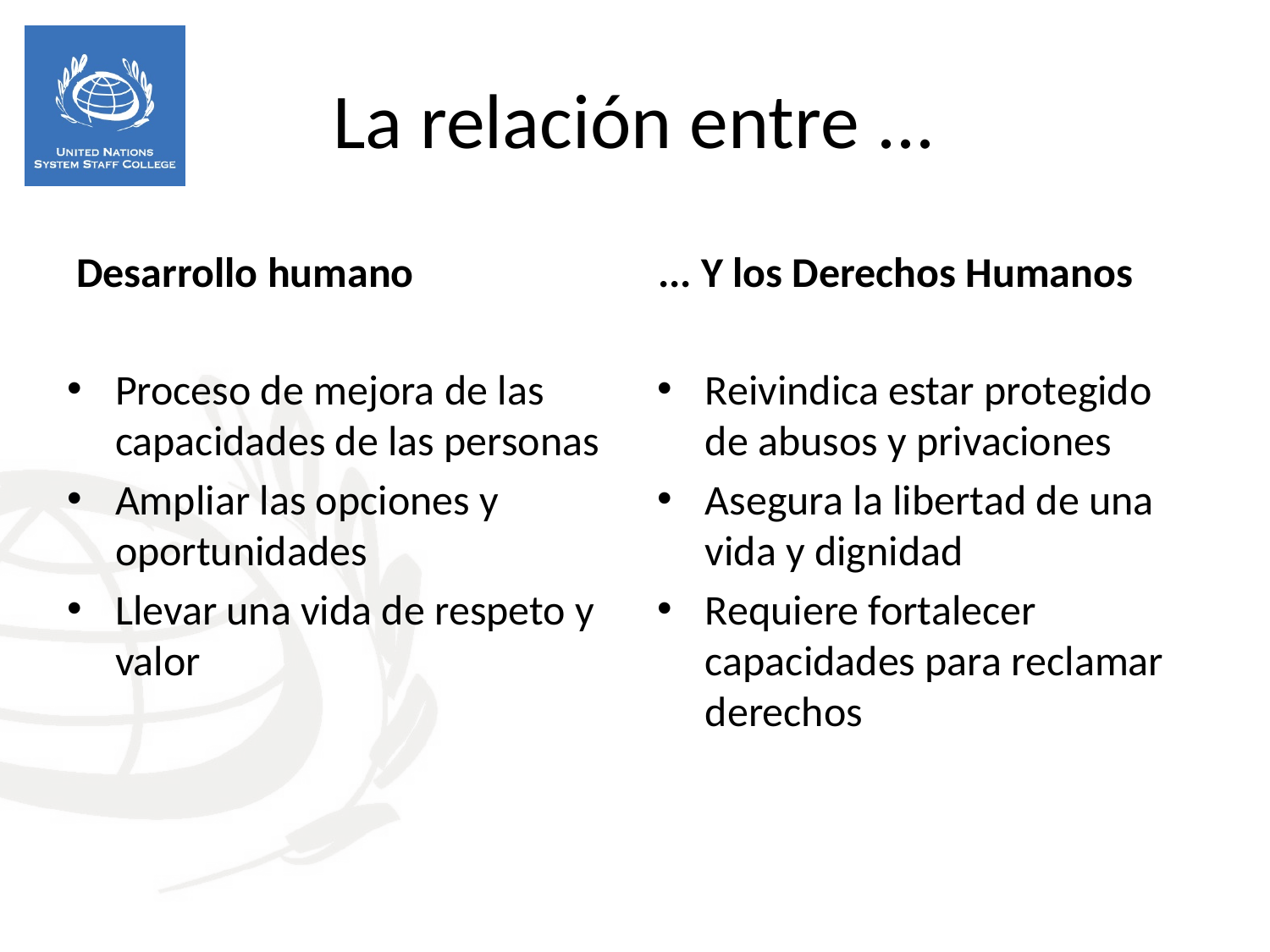

La relación entre ...
Desarrollo humano
... Y los Derechos Humanos
Proceso de mejora de las capacidades de las personas
Ampliar las opciones y oportunidades
Llevar una vida de respeto y valor
Reivindica estar protegido de abusos y privaciones
Asegura la libertad de una vida y dignidad
Requiere fortalecer  capacidades para reclamar derechos